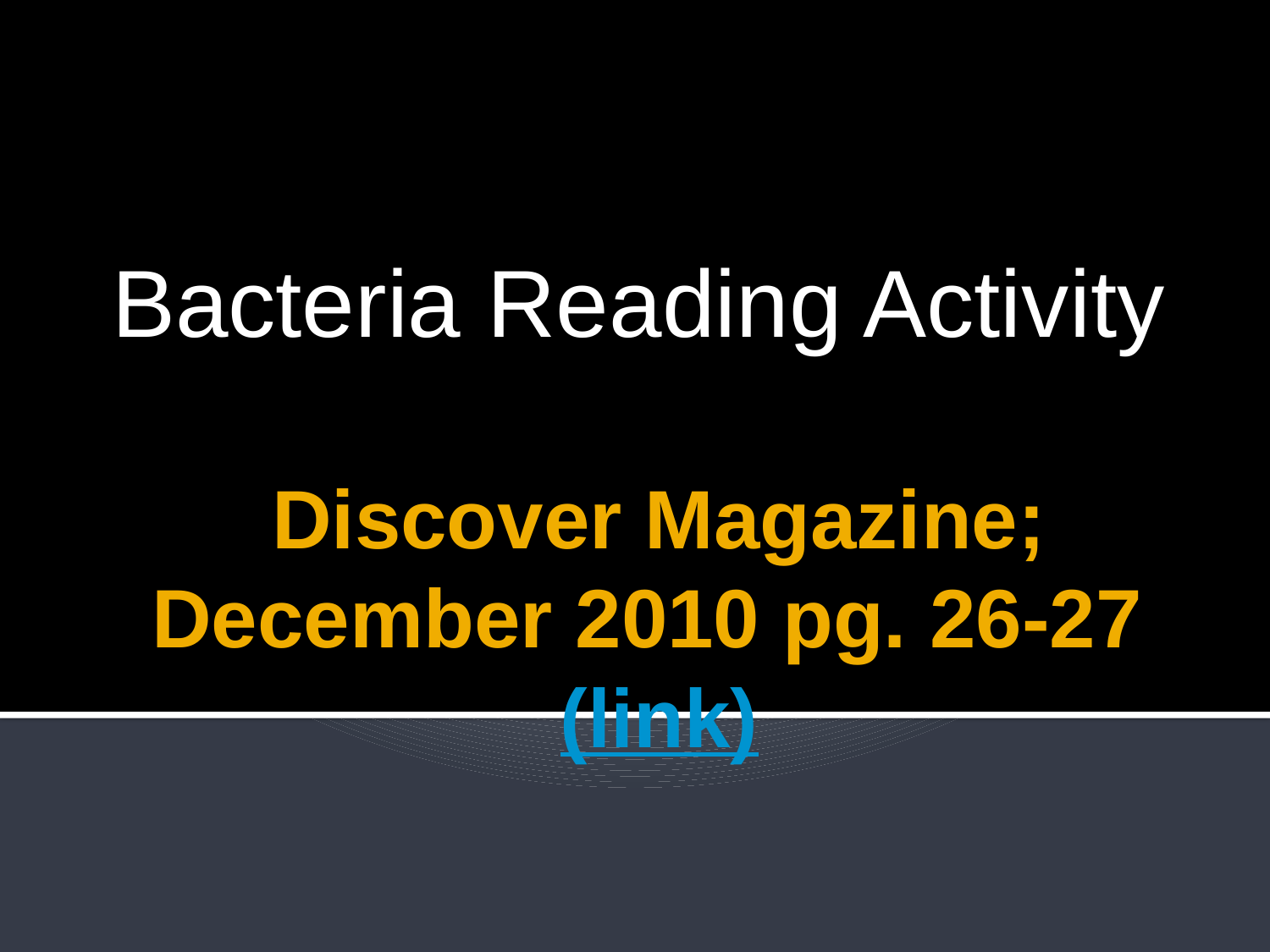

Bacteria Reading Activity
# Discover Magazine; December 2010 pg. 26-27 (link)